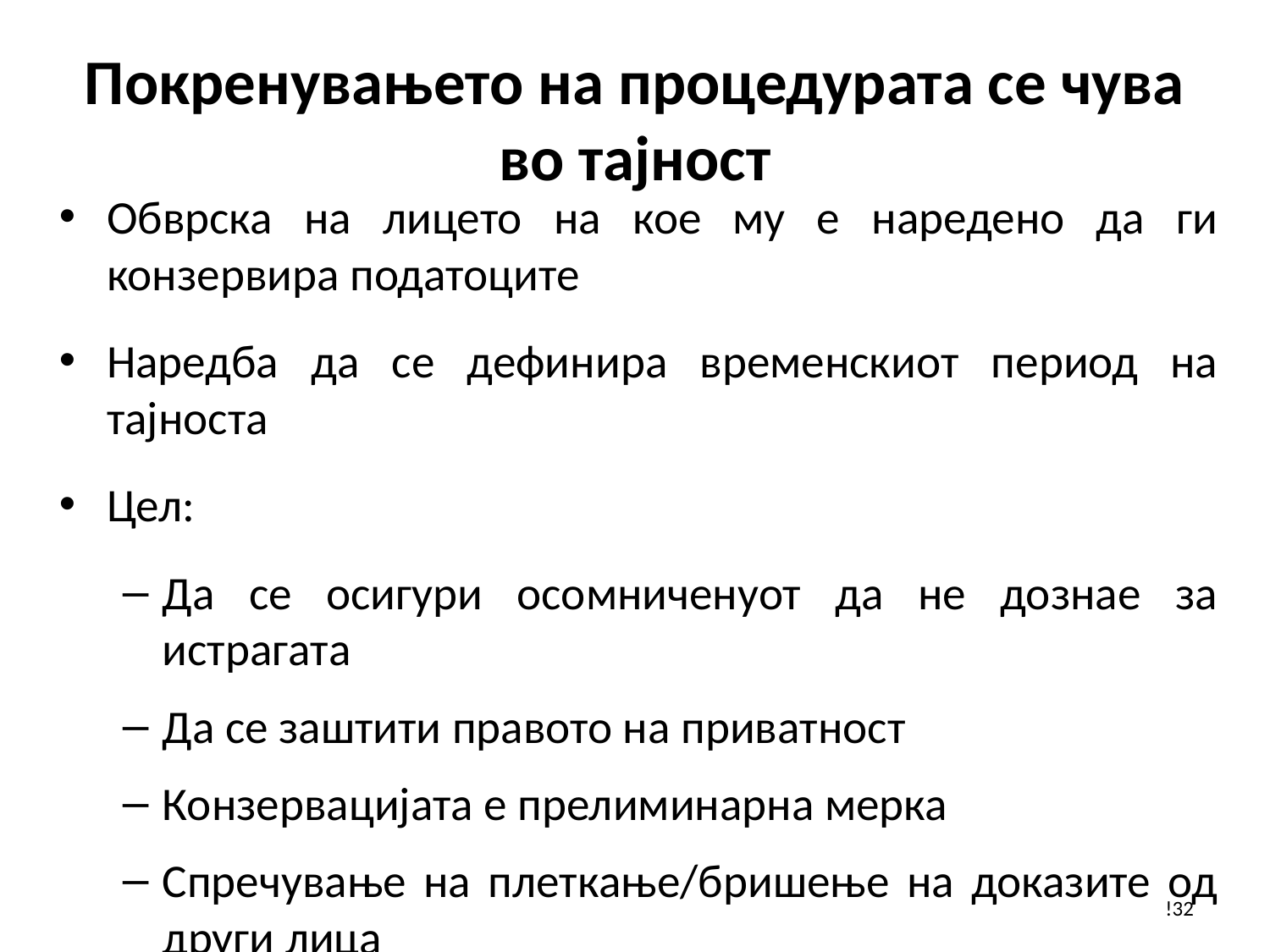

# Покренувањето на процедурата се чува во тајност
Обврска на лицето на кое му е наредено да ги конзервира податоците
Наредба да се дефинира временскиот период на тајноста
Цел:
Да се осигури осомниченуот да не дознае за истрагата
Да се заштити правото на приватност
Конзервацијата е прелиминарна мерка
Спречување на плеткање/бришење на доказите од други лица
!32